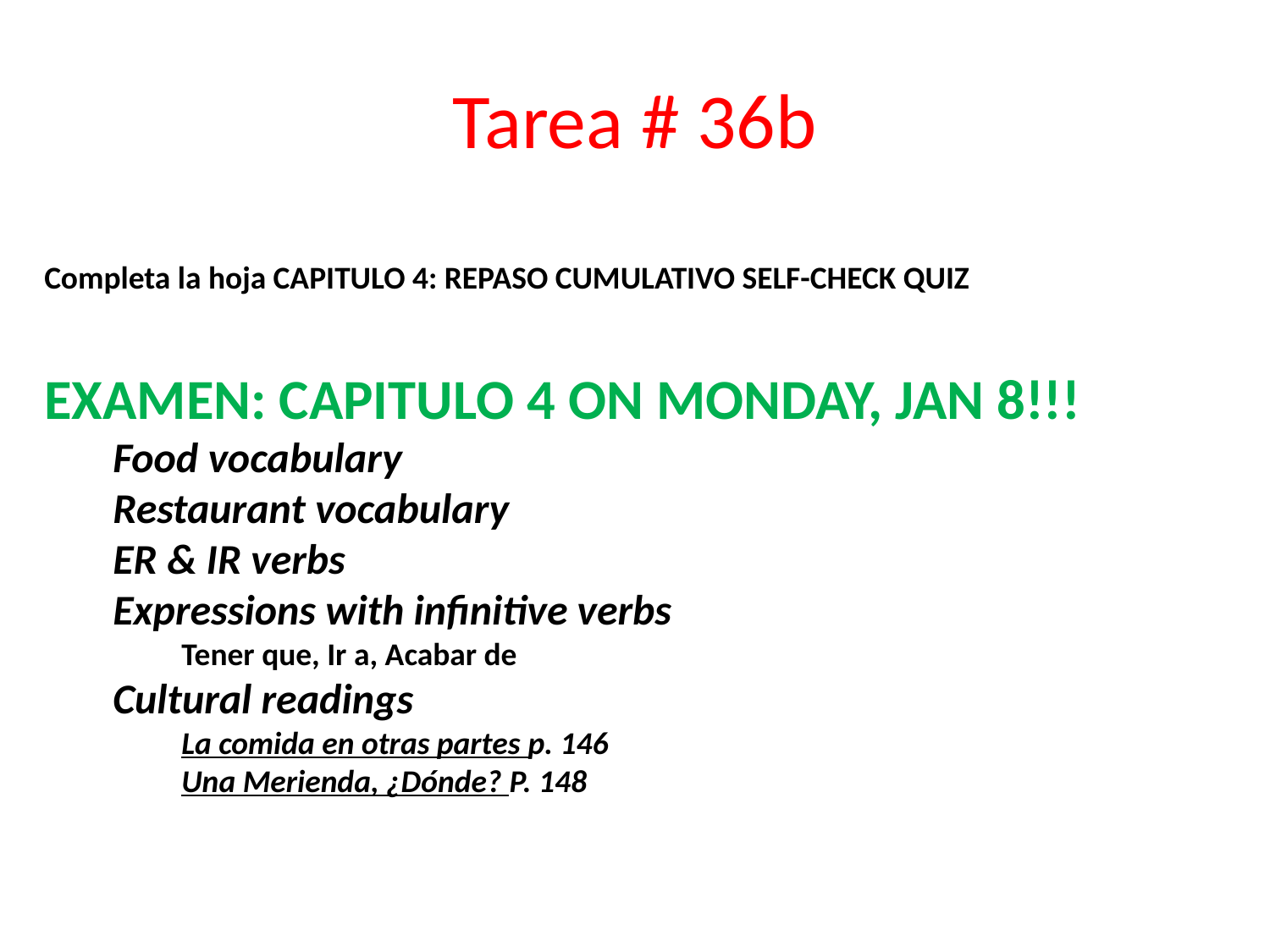

# Tarea # 36b
Completa la hoja CAPITULO 4: REPASO CUMULATIVO SELF-CHECK QUIZ

EXAMEN: CAPITULO 4 ON MONDAY, JAN 8!!!
Food vocabulary
Restaurant vocabulary
ER & IR verbs
Expressions with infinitive verbs
Tener que, Ir a, Acabar de
Cultural readings
La comida en otras partes p. 146
Una Merienda, ¿Dónde? P. 148